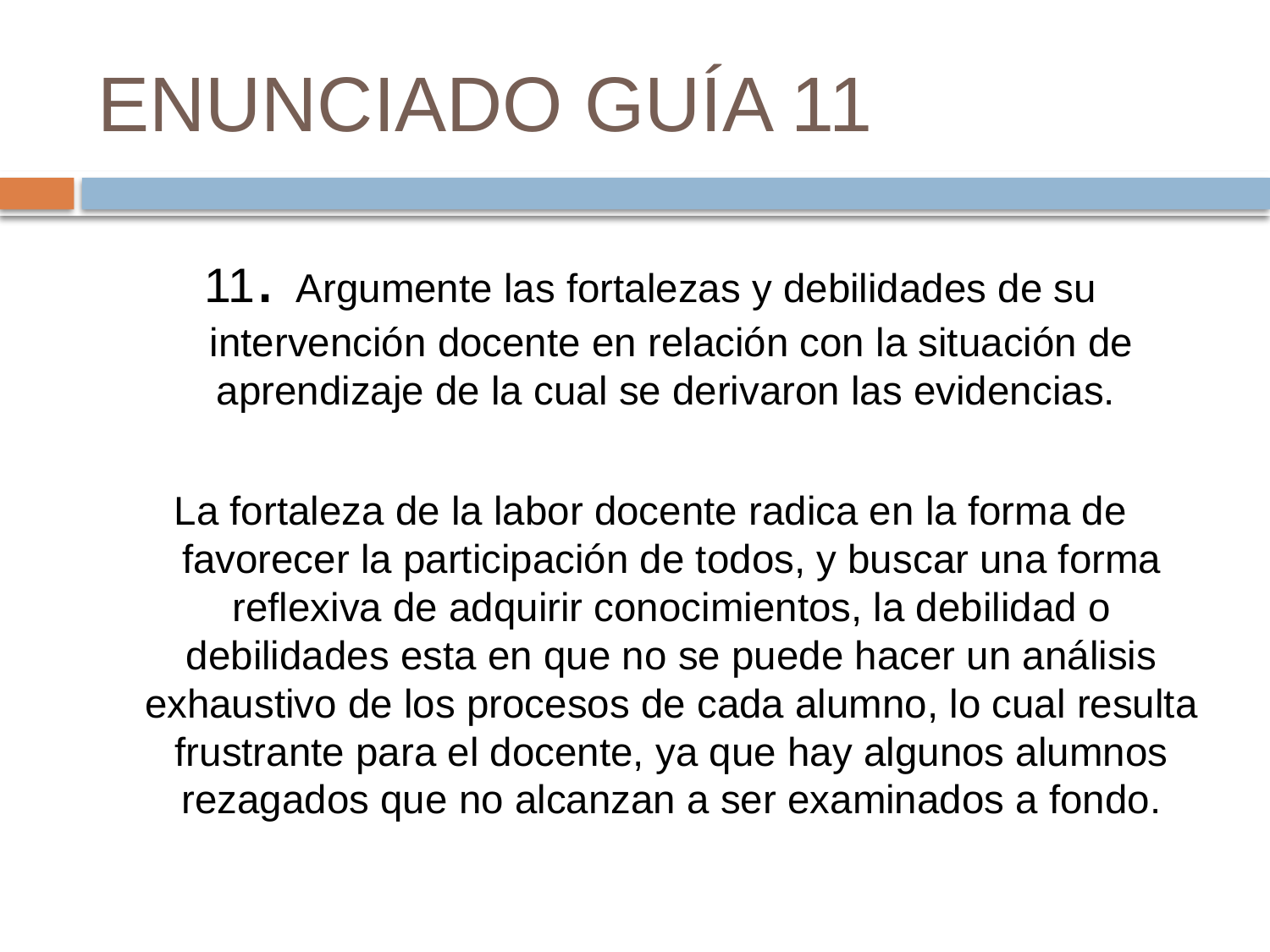

# ENUNCIADO GUÍA 11
11. Argumente las fortalezas y debilidades de su intervención docente en relación con la situación de aprendizaje de la cual se derivaron las evidencias.

La fortaleza de la labor docente radica en la forma de favorecer la participación de todos, y buscar una forma reflexiva de adquirir conocimientos, la debilidad o debilidades esta en que no se puede hacer un análisis exhaustivo de los procesos de cada alumno, lo cual resulta frustrante para el docente, ya que hay algunos alumnos rezagados que no alcanzan a ser examinados a fondo.